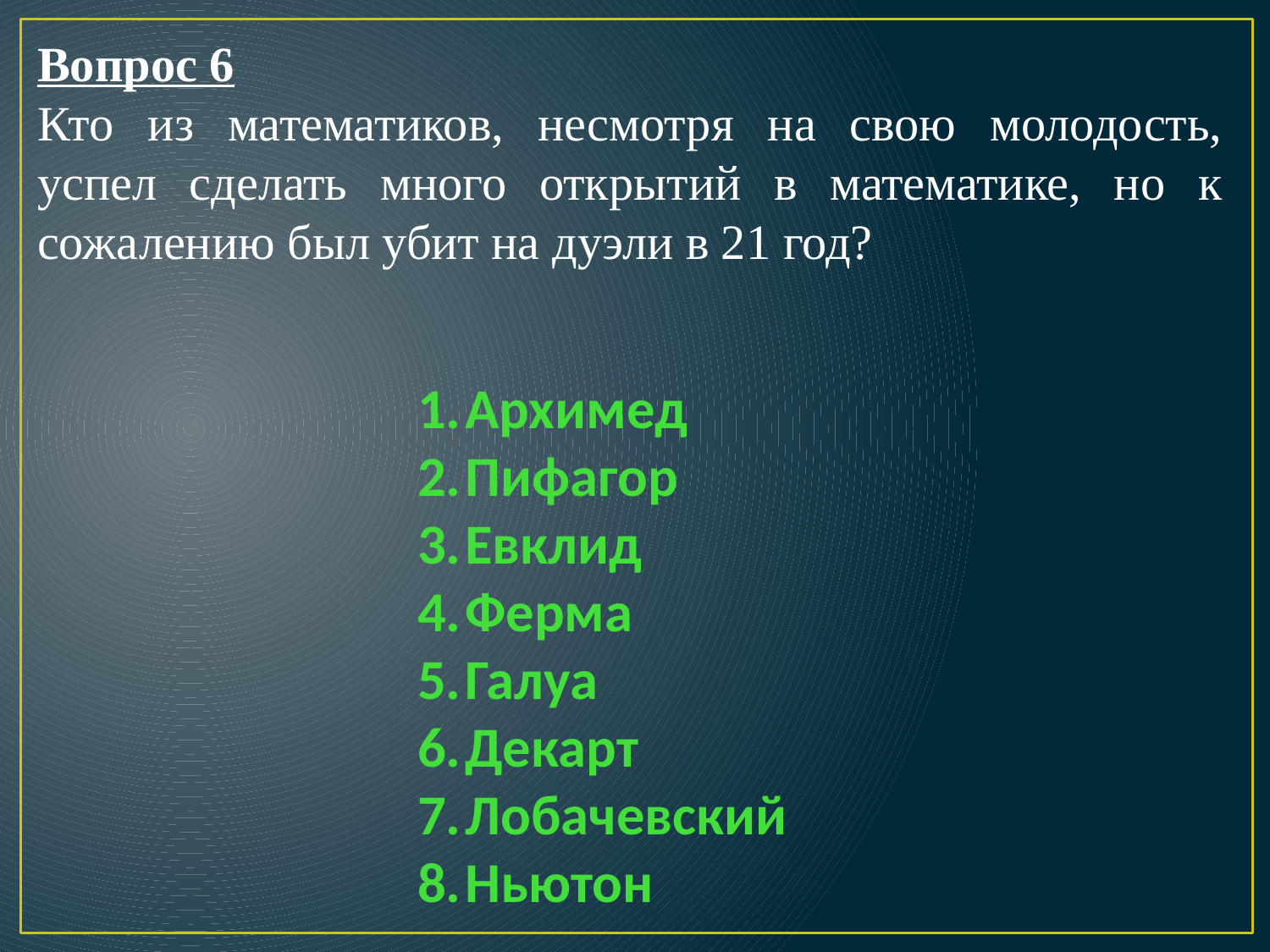

Вопрос 6
Кто из математиков, несмотря на свою молодость, успел сделать много открытий в математике, но к сожалению был убит на дуэли в 21 год?
Архимед
Пифагор
Евклид
Ферма
Галуа
Декарт
Лобачевский
Ньютон